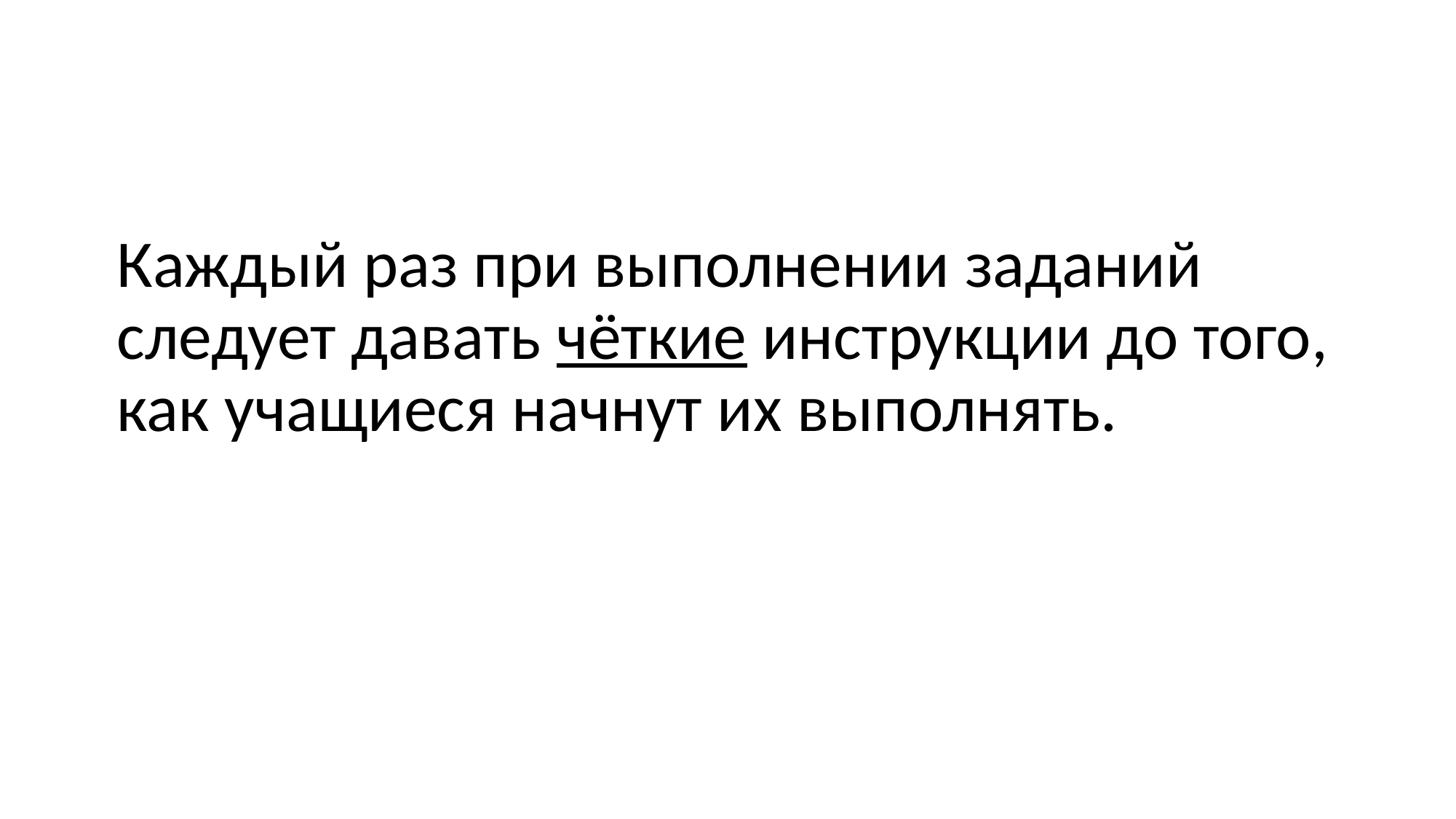

# Каждый раз при выполнении заданий следует давать чёткие инструкции до того, как учащиеся начнут их выполнять.